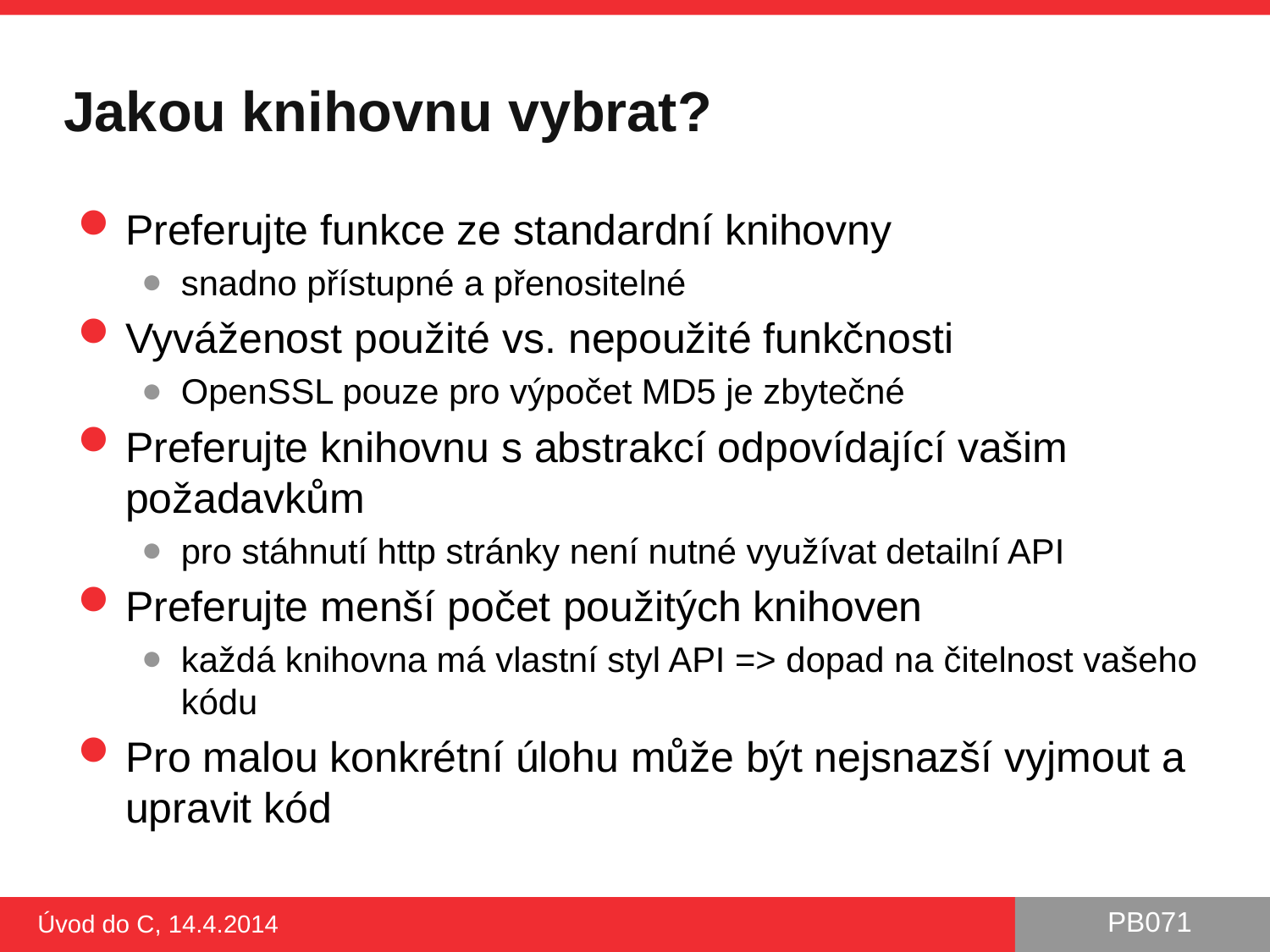

# Jakou knihovnu vybrat?
Preferujte funkce ze standardní knihovny
snadno přístupné a přenositelné
Vyváženost použité vs. nepoužité funkčnosti
OpenSSL pouze pro výpočet MD5 je zbytečné
Preferujte knihovnu s abstrakcí odpovídající vašim požadavkům
pro stáhnutí http stránky není nutné využívat detailní API
Preferujte menší počet použitých knihoven
každá knihovna má vlastní styl API => dopad na čitelnost vašeho kódu
Pro malou konkrétní úlohu může být nejsnazší vyjmout a upravit kód
Úvod do C, 14.4.2014